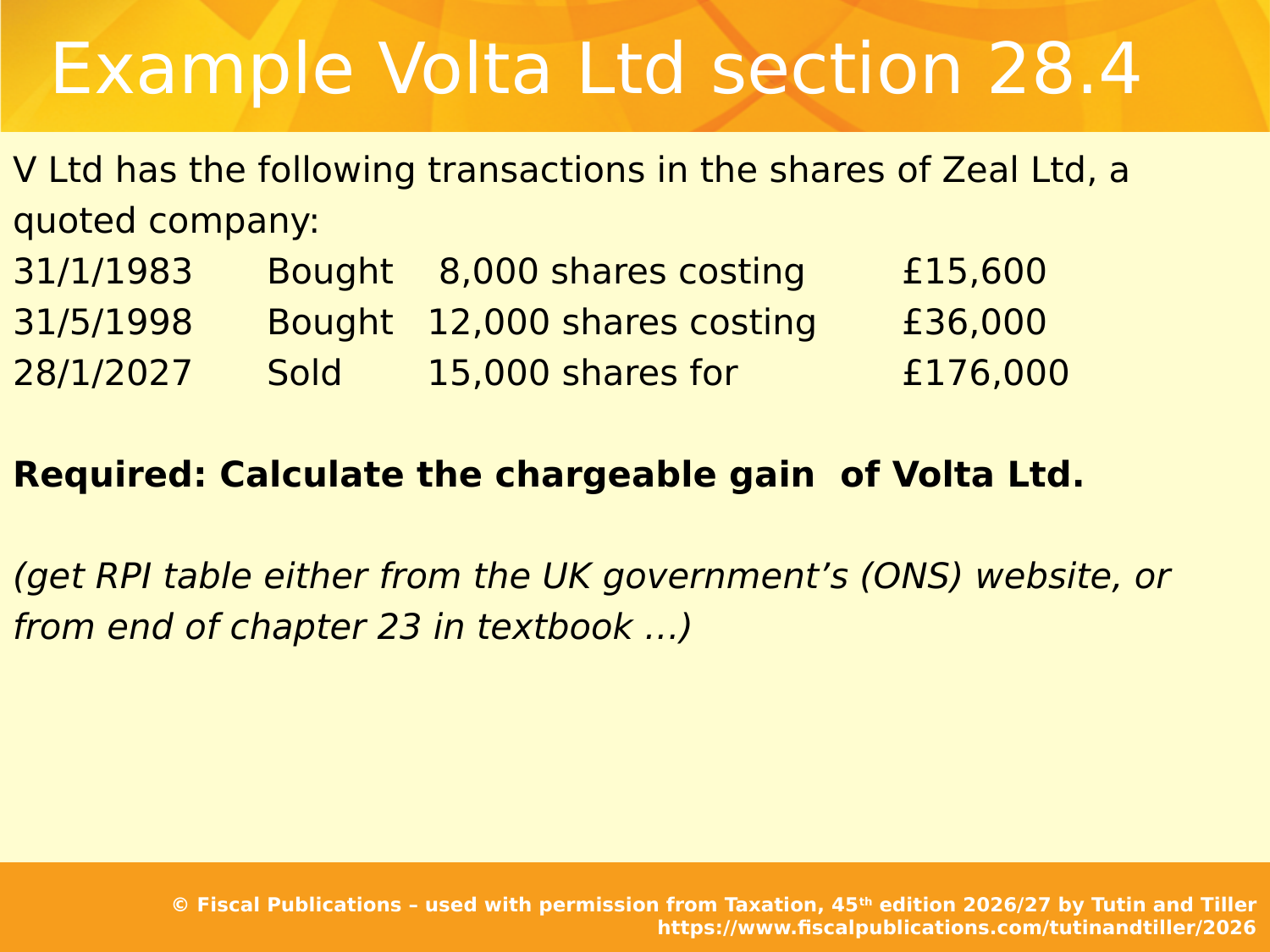

# Example Volta Ltd section 28.4
V Ltd has the following transactions in the shares of Zeal Ltd, a quoted company:
31/1/1983  	Bought    8,000 shares costing 	£15,600
31/5/1998 	Bought   12,000 shares costing 	£36,000
28/1/2027	Sold 	   15,000 shares for		£176,000

Required: Calculate the chargeable gain  of Volta Ltd.

(get RPI table either from the UK government’s (ONS) website, or from end of chapter 23 in textbook …)